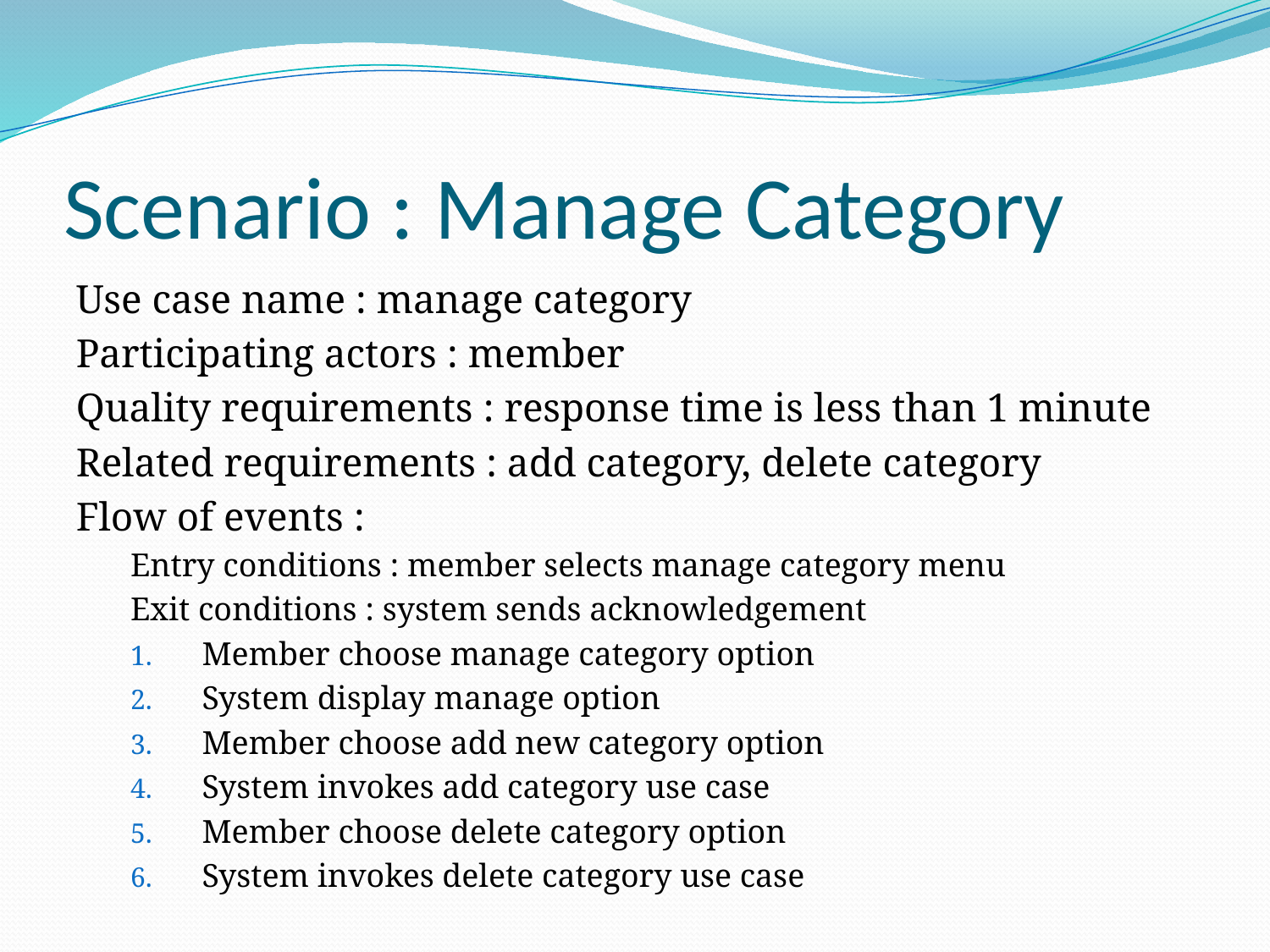

# Scenario : Manage Category
Use case name : manage category
Participating actors : member
Quality requirements : response time is less than 1 minute
Related requirements : add category, delete category
Flow of events :
Entry conditions : member selects manage category menu
Exit conditions : system sends acknowledgement
Member choose manage category option
System display manage option
Member choose add new category option
System invokes add category use case
Member choose delete category option
System invokes delete category use case